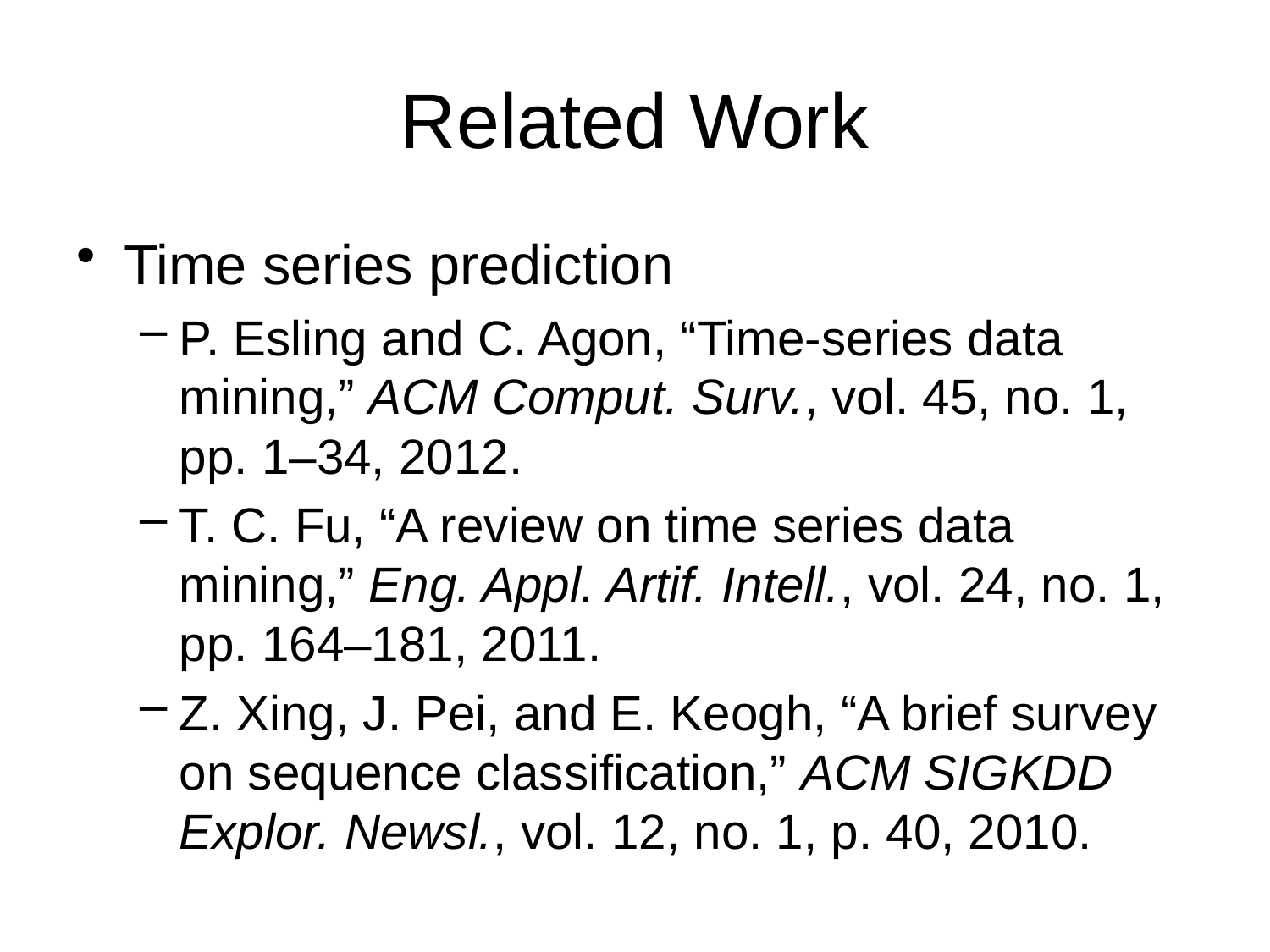

# Related Work
Time series prediction
P. Esling and C. Agon, “Time-series data mining,” ACM Comput. Surv., vol. 45, no. 1, pp. 1–34, 2012.
T. C. Fu, “A review on time series data mining,” Eng. Appl. Artif. Intell., vol. 24, no. 1, pp. 164–181, 2011.
Z. Xing, J. Pei, and E. Keogh, “A brief survey on sequence classification,” ACM SIGKDD Explor. Newsl., vol. 12, no. 1, p. 40, 2010.